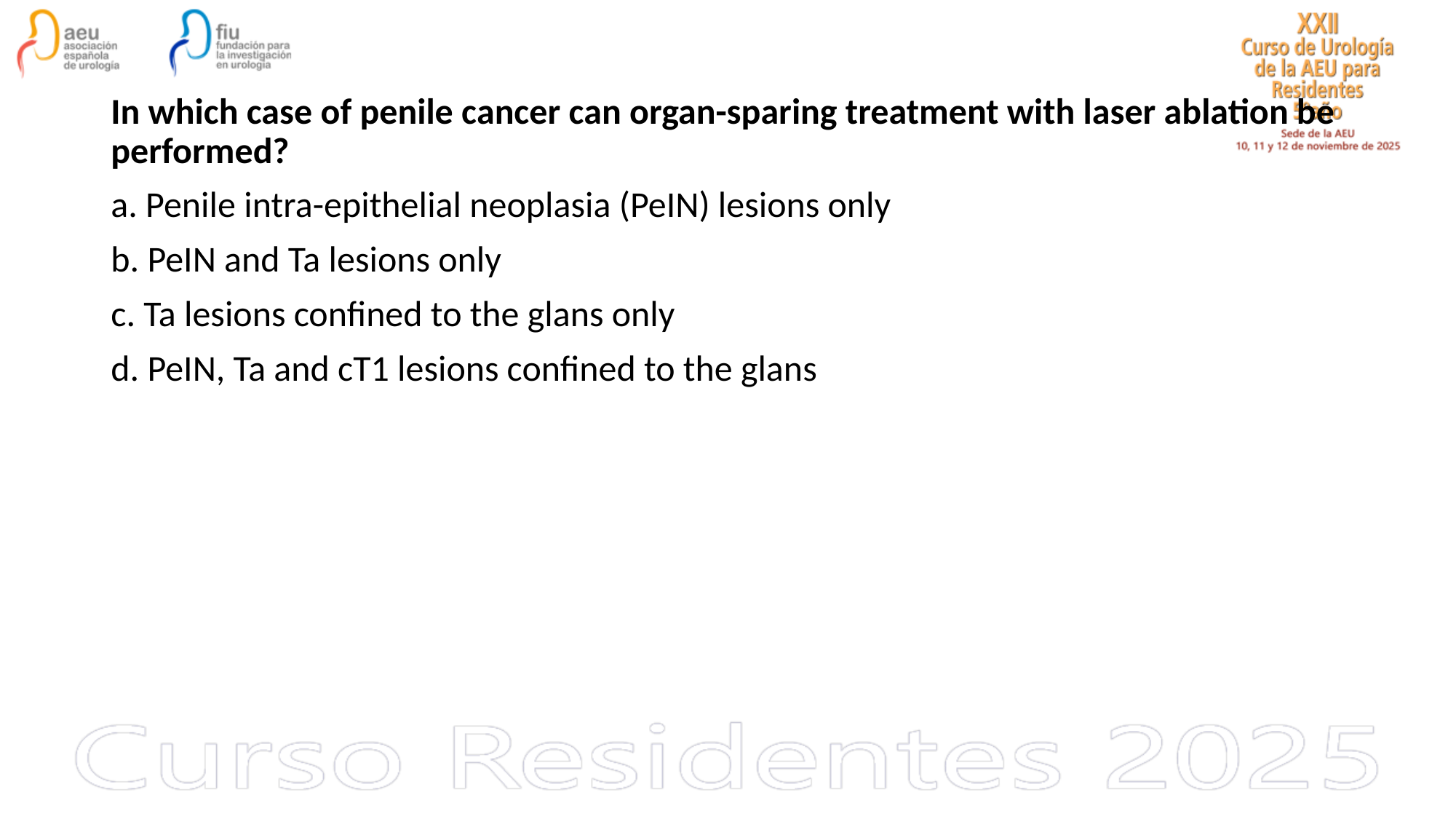

In which case of penile cancer can organ-sparing treatment with laser ablation be performed?
a. Penile intra-epithelial neoplasia (PeIN) lesions only
b. PeIN and Ta lesions only
c. Ta lesions confined to the glans only
d. PeIN, Ta and cT1 lesions confined to the glans